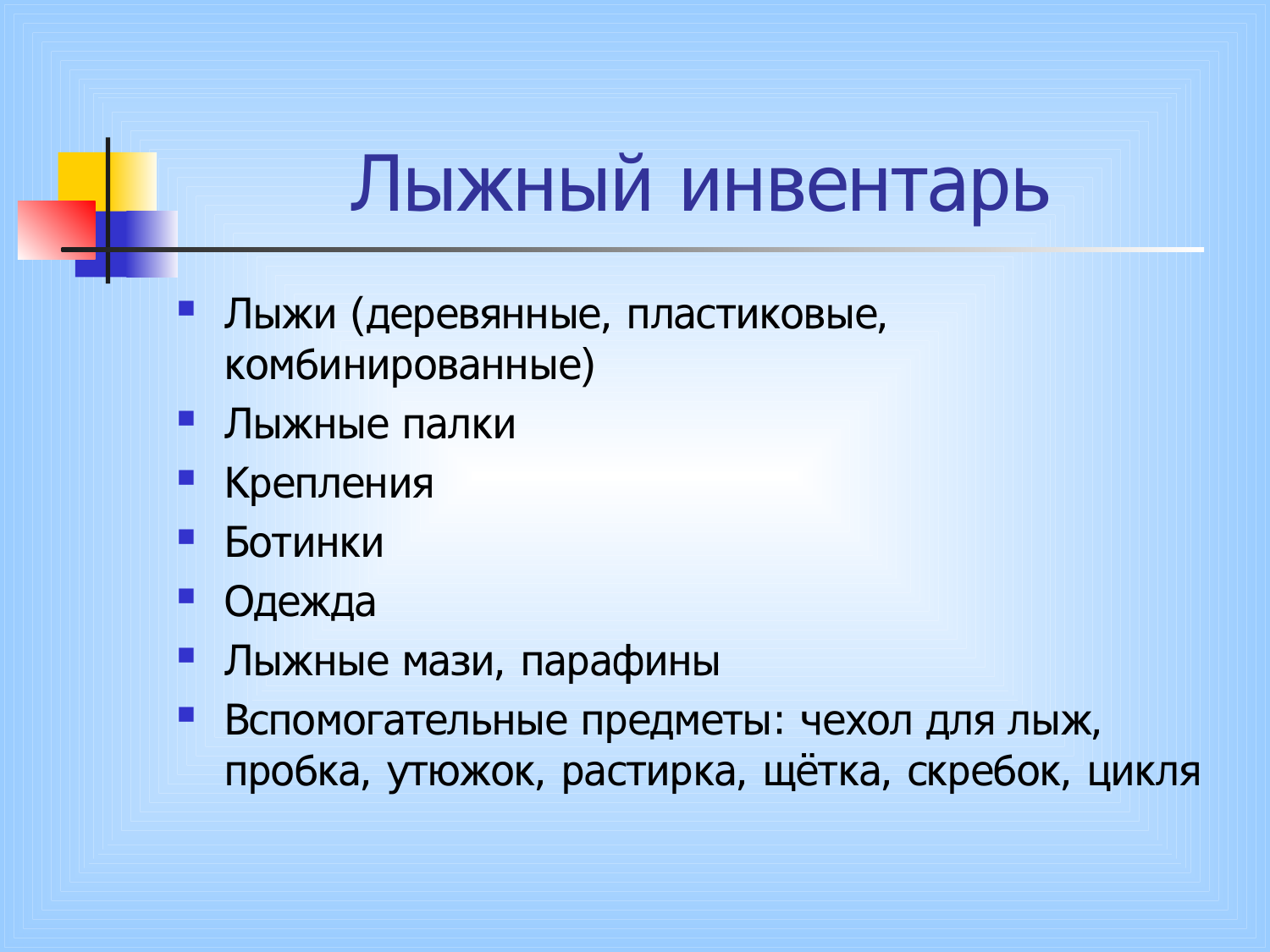

# Лыжный инвентарь
Лыжи (деревянные, пластиковые, комбинированные)
Лыжные палки
Крепления
Ботинки
Одежда
Лыжные мази, парафины
Вспомогательные предметы: чехол для лыж, пробка, утюжок, растирка, щётка, скребок, цикля